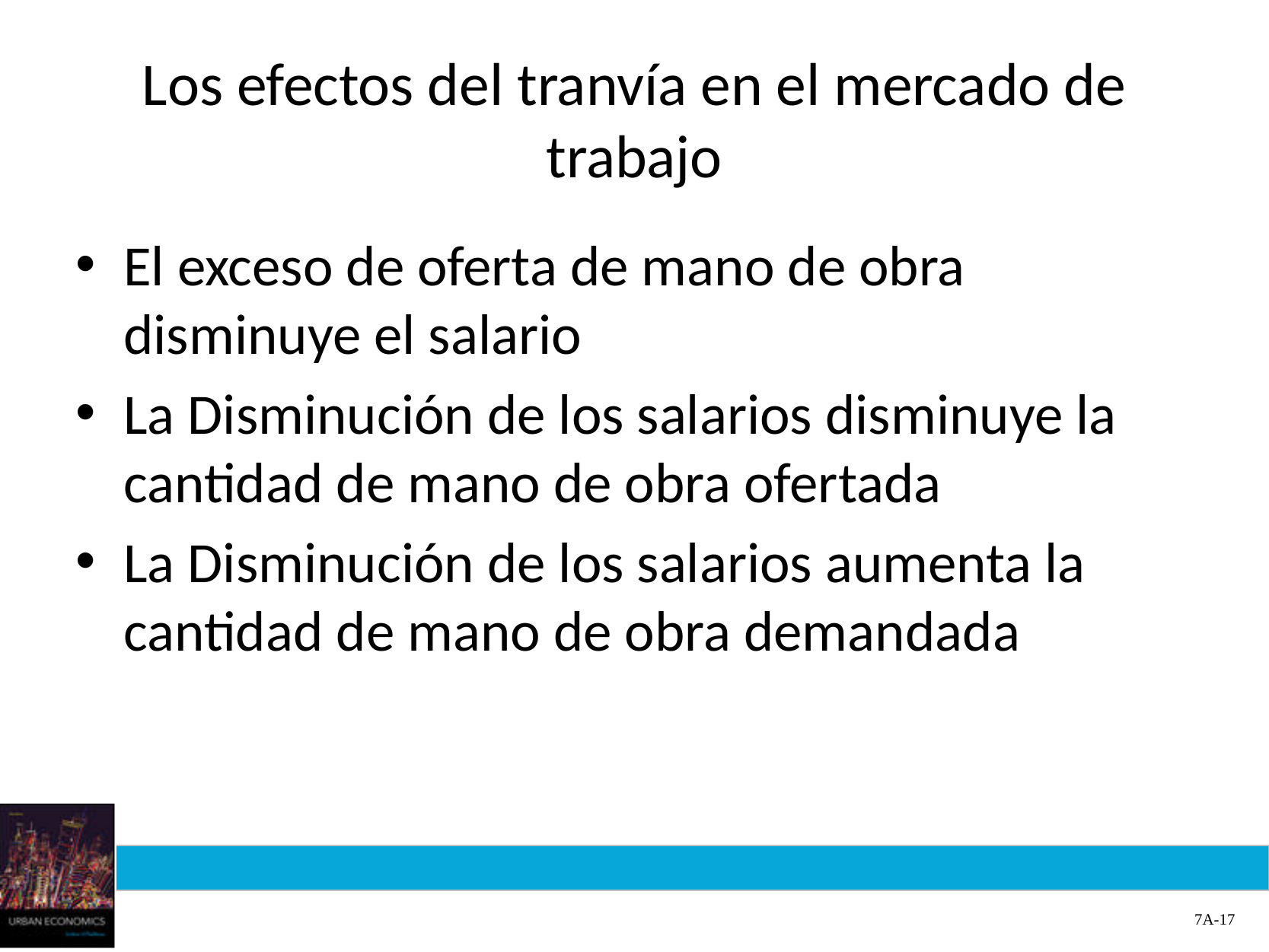

# Los efectos del tranvía en el mercado de trabajo
El exceso de oferta de mano de obra disminuye el salario
La Disminución de los salarios disminuye la cantidad de mano de obra ofertada
La Disminución de los salarios aumenta la cantidad de mano de obra demandada
7A-17